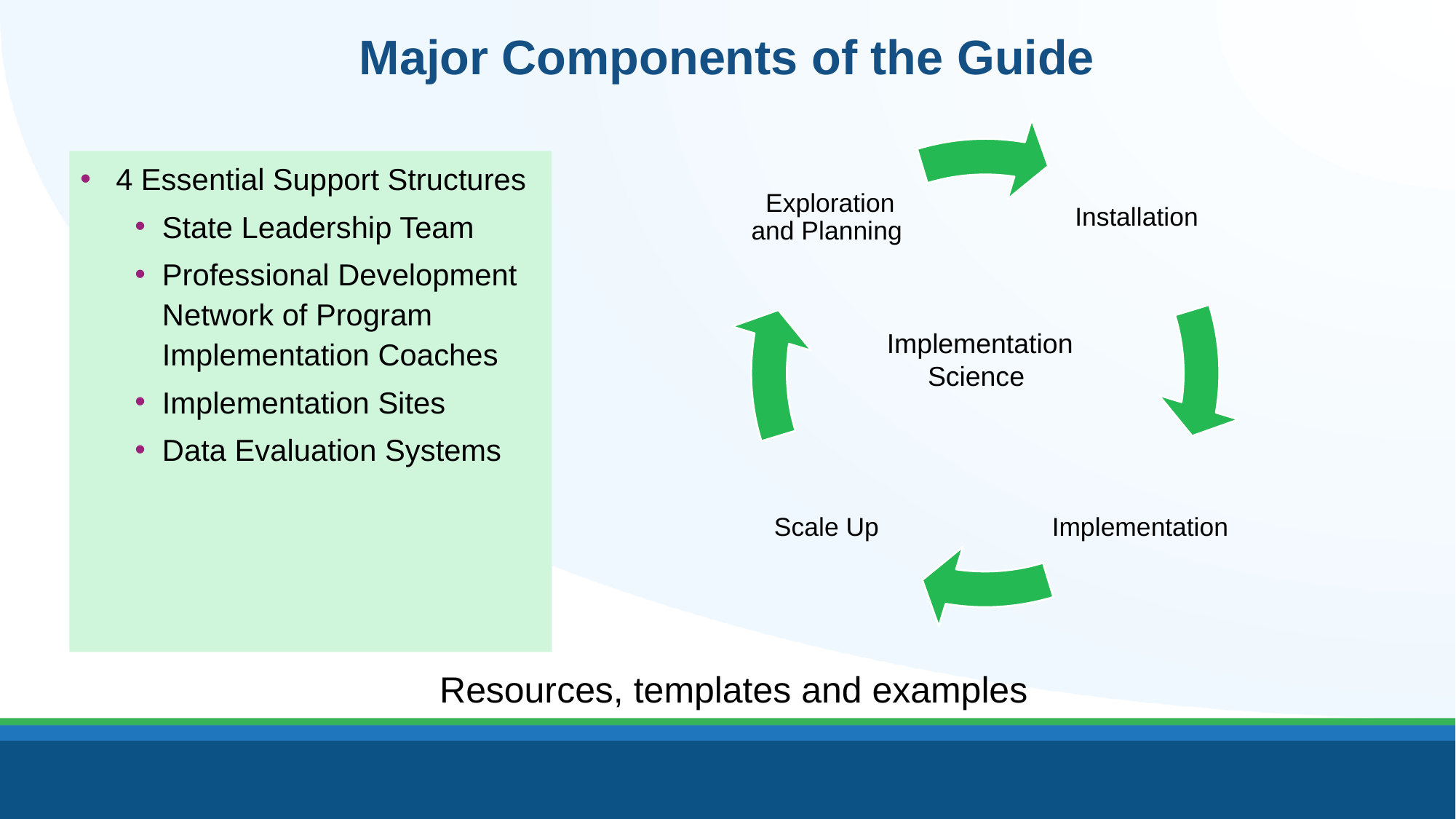

# Major Components of the Guide
Installation
Implementation
Scale Up
Exploration and Planning
 4 Essential Support Structures
State Leadership Team
Professional Development Network of Program Implementation Coaches
Implementation Sites
Data Evaluation Systems

Implementation Science
Resources, templates and examples